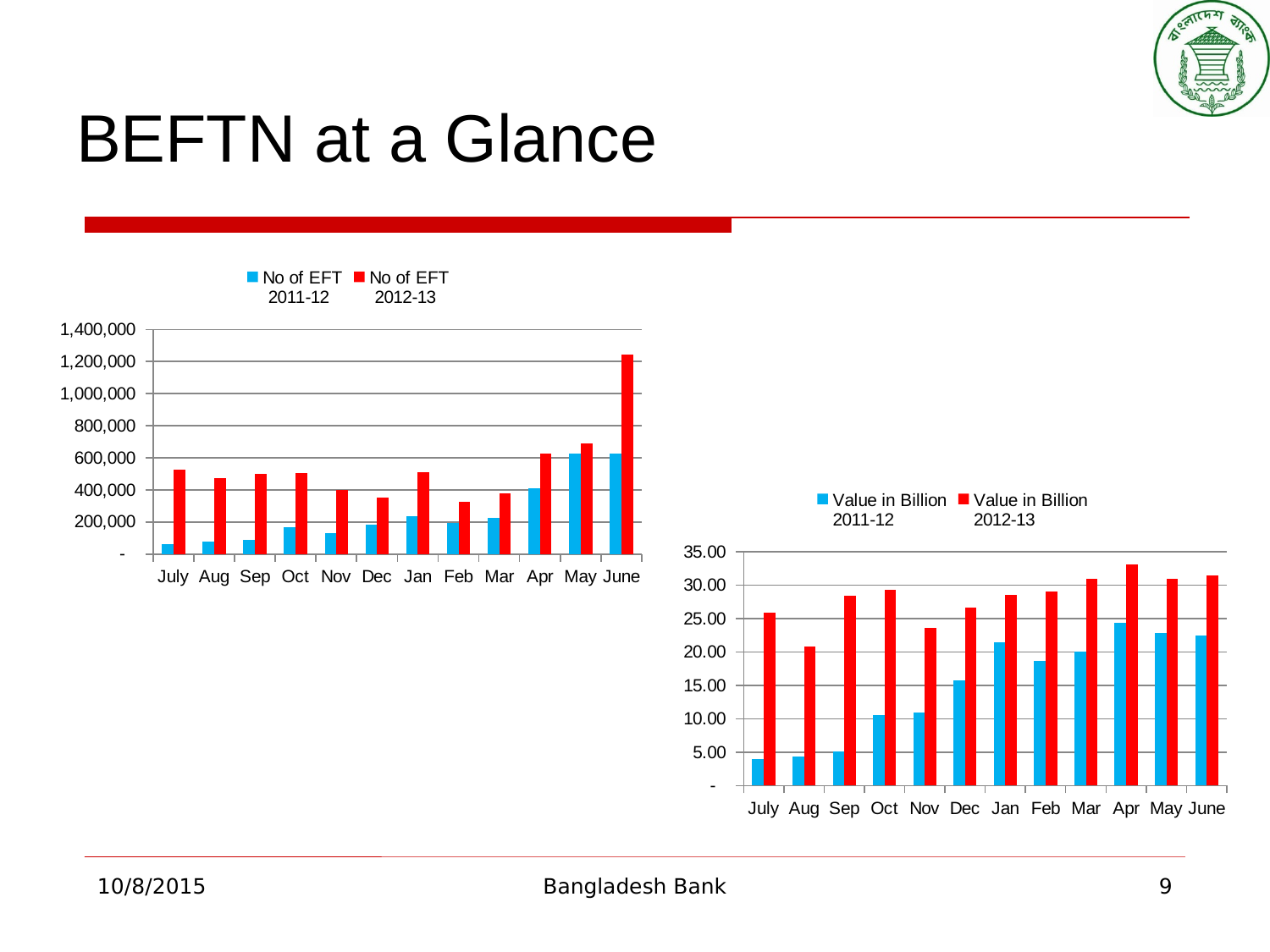

# BEFTN at a Glance

### Chart

| Category | No of EFT
 2011-12 | No of EFT
 2012-13 |
|---|---|---|
| July | 60815.0 | 526431.0 |
| Aug | 75504.0 | 474090.0 |
| Sep | 86500.0 | 500297.0 |
| Oct | 169314.0 | 505323.0 |
| Nov | 128383.0 | 397776.0 |
| Dec | 183183.0 | 349409.0 |
| Jan | 237990.0 | 510461.0 |
| Feb | 194975.0 | 326220.0 |
| Mar | 225867.0 | 377970.0 |
| Apr | 408963.0 | 626696.0 |
| May | 626001.0 | 690207.0 |
| June | 627708.0 | 1243386.0 |

### Chart

| Category | Value in Billion
2011-12 | Value in Billion
2012-13 |
|---|---|---|
| July | 3.93475437733 | 25.848772805999964 |
| Aug | 4.367029472319995 | 20.878436019999977 |
| Sep | 5.181052927829995 | 28.49001817 |
| Oct | 10.553420114640009 | 29.367664591 |
| Nov | 10.922343959480004 | 23.663400280999976 |
| Dec | 15.788448461349999 | 26.612703909 |
| Jan | 21.51311682648 | 28.541972282 |
| Feb | 18.694225204720002 | 29.083099681999975 |
| Mar | 20.02999109277 | 30.930161851 |
| Apr | 24.42108478195 | 33.118223715000006 |
| May | 22.902577407359978 | 30.934480852 |
| June | 22.50522127766998 | 31.528708194 |
10/8/2015
Bangladesh Bank
9